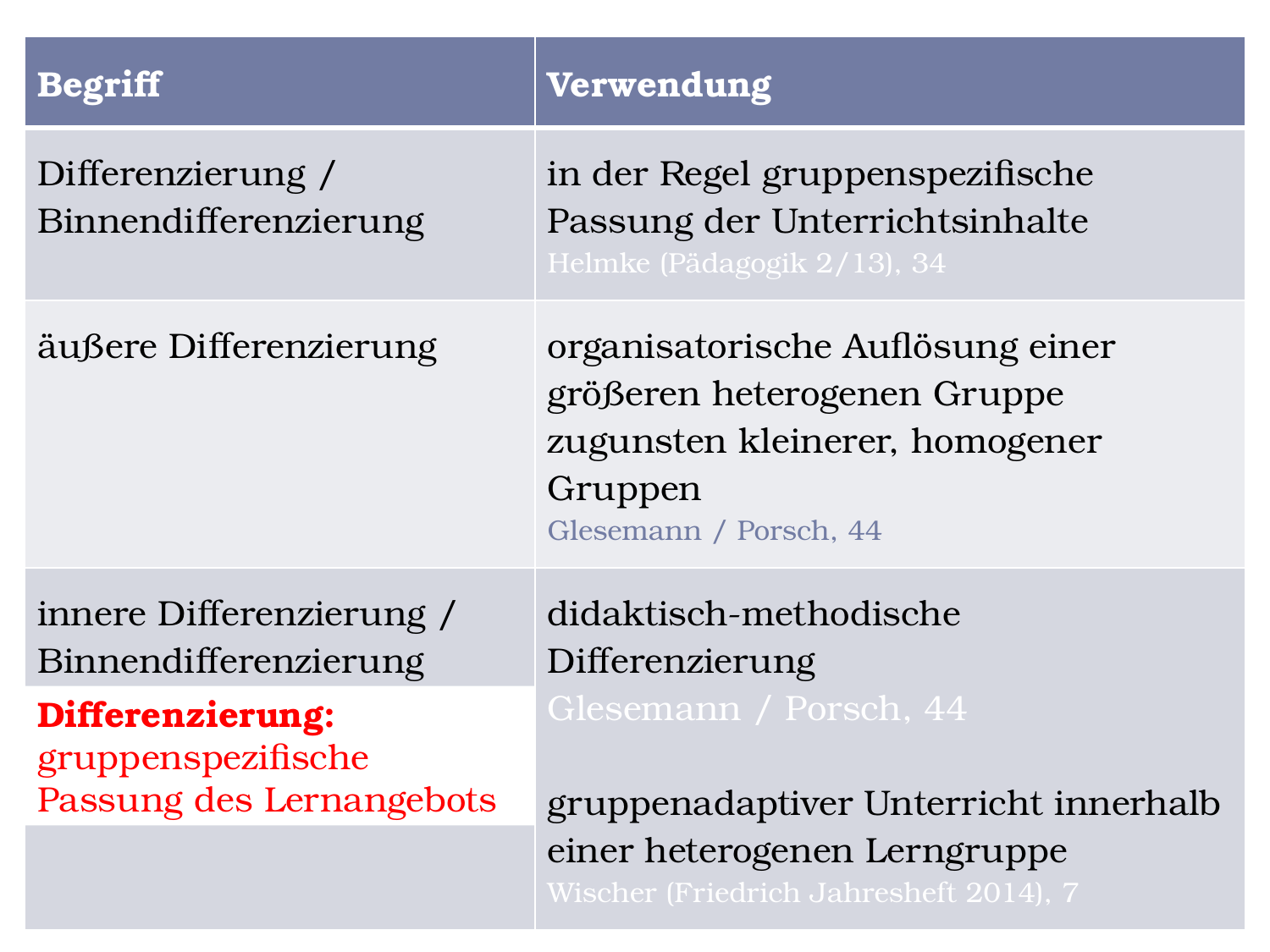

| Begriff | Verwendung |
| --- | --- |
| Differenzierung / Binnendifferenzierung | in der Regel gruppenspezifische Passung der Unterrichtsinhalte Helmke (Pädagogik 2/13), 34 |
| äußere Differenzierung | organisatorische Auflösung einer größeren heterogenen Gruppe zugunsten kleinerer, homogener Gruppen Glesemann / Porsch, 44 |
| innere Differenzierung / Binnendifferenzierung | didaktisch-methodische Differenzierung Glesemann / Porsch, 44 gruppenadaptiver Unterricht innerhalb einer heterogenen Lerngruppe Wischer (Friedrich Jahresheft 2014), 7 |
Differenzierung:
gruppenspezifische Passung des Lernangebots
15